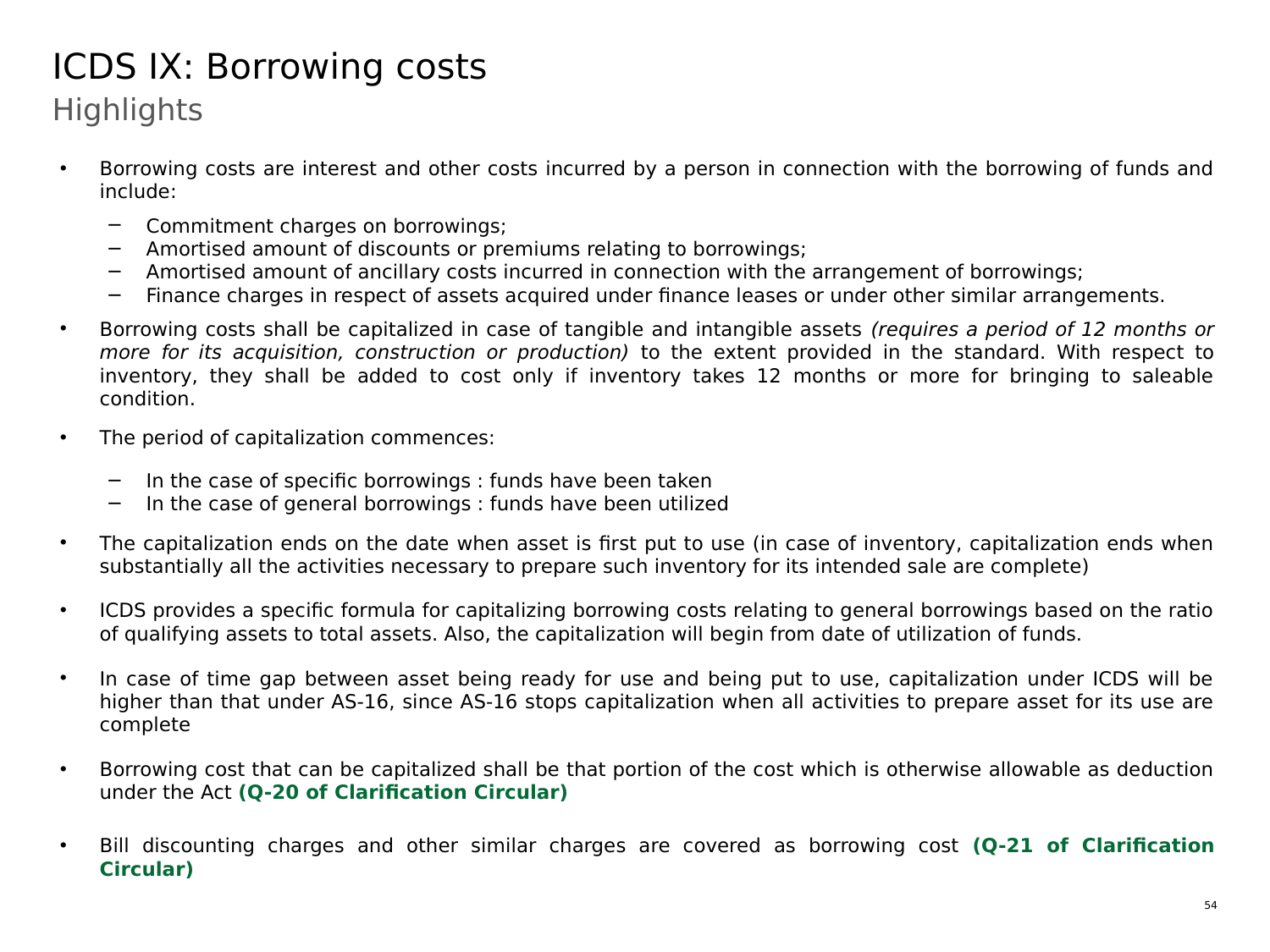

# ICDS IX: Borrowing costs
Highlights
Borrowing costs are interest and other costs incurred by a person in connection with the borrowing of funds and include:
Commitment charges on borrowings;
Amortised amount of discounts or premiums relating to borrowings;
Amortised amount of ancillary costs incurred in connection with the arrangement of borrowings;
Finance charges in respect of assets acquired under finance leases or under other similar arrangements.
Borrowing costs shall be capitalized in case of tangible and intangible assets (requires a period of 12 months or more for its acquisition, construction or production) to the extent provided in the standard. With respect to inventory, they shall be added to cost only if inventory takes 12 months or more for bringing to saleable condition.
The period of capitalization commences:
In the case of specific borrowings : funds have been taken
In the case of general borrowings : funds have been utilized
The capitalization ends on the date when asset is first put to use (in case of inventory, capitalization ends when substantially all the activities necessary to prepare such inventory for its intended sale are complete)
ICDS provides a specific formula for capitalizing borrowing costs relating to general borrowings based on the ratio of qualifying assets to total assets. Also, the capitalization will begin from date of utilization of funds.
In case of time gap between asset being ready for use and being put to use, capitalization under ICDS will be higher than that under AS-16, since AS-16 stops capitalization when all activities to prepare asset for its use are complete
Borrowing cost that can be capitalized shall be that portion of the cost which is otherwise allowable as deduction under the Act (Q-20 of Clarification Circular)
Bill discounting charges and other similar charges are covered as borrowing cost (Q-21 of Clarification Circular)